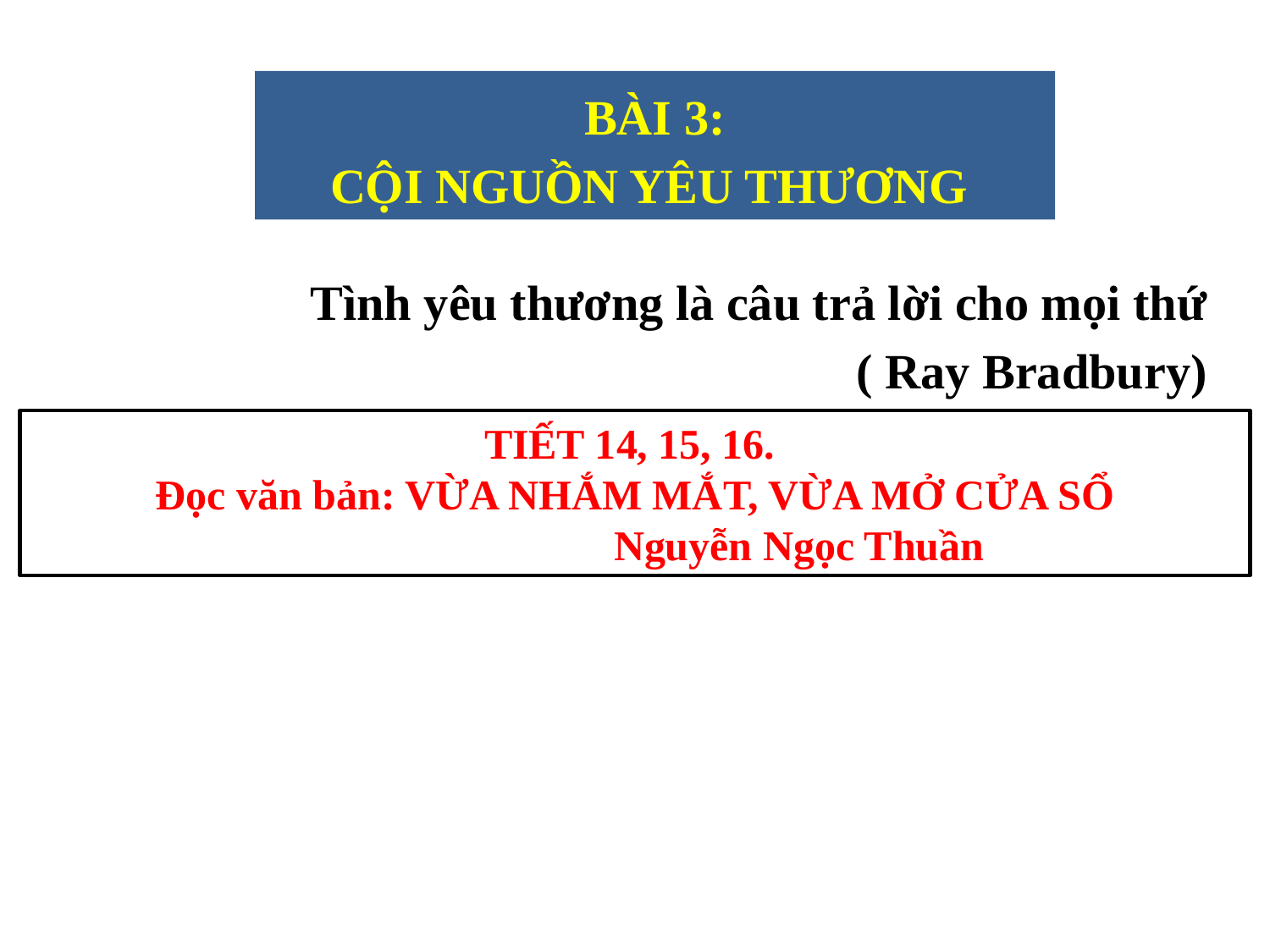

BÀI 3:
CỘI NGUỒN YÊU THƯƠNG
Tình yêu thương là câu trả lời cho mọi thứ
( Ray Bradbury)
TIẾT 14, 15, 16.
Đọc văn bản: VỪA NHẮM MẮT, VỪA MỞ CỬA SỔ
                               Nguyễn Ngọc Thuần